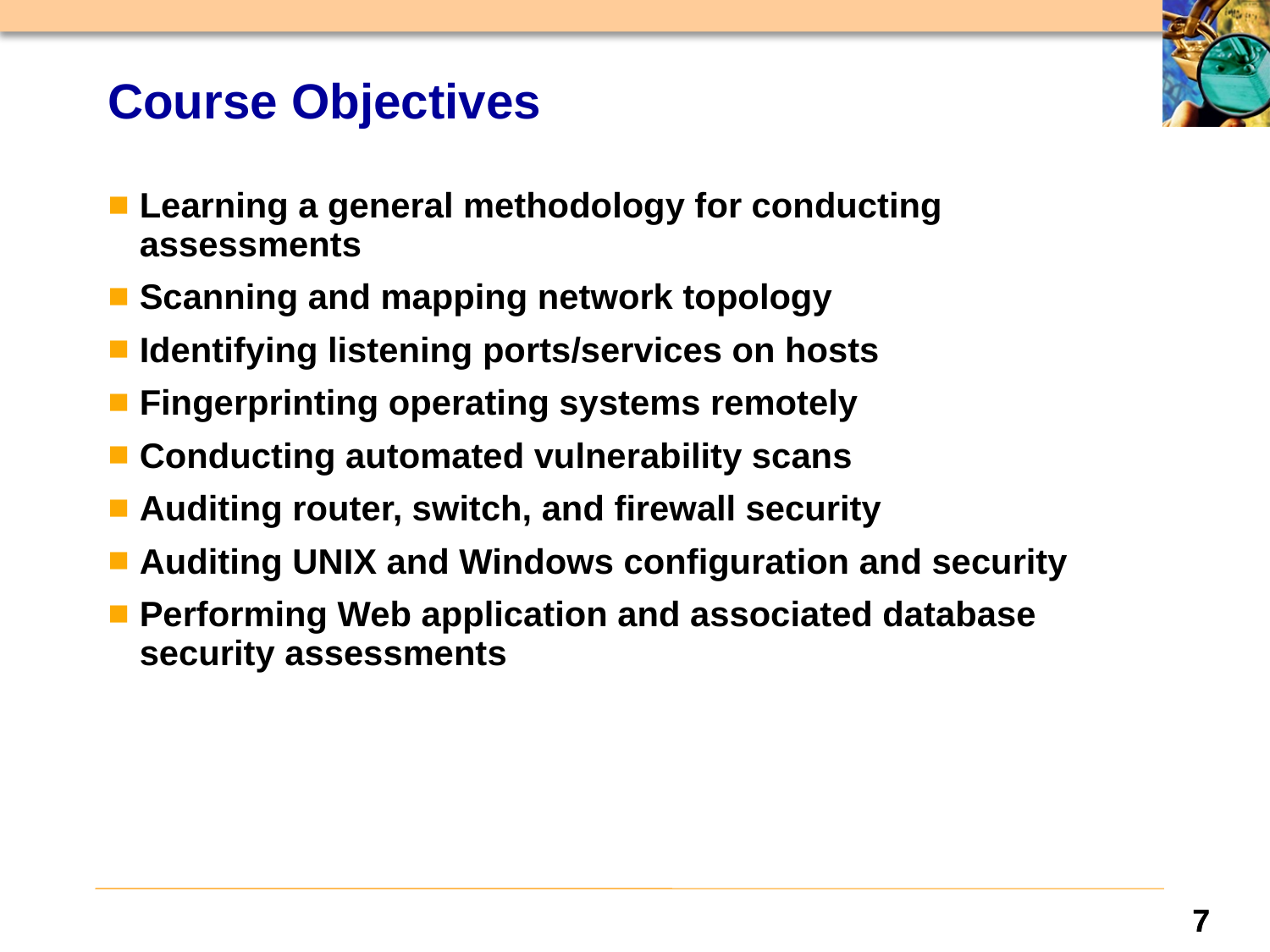

# Course Objectives
Learning a general methodology for conducting assessments
Scanning and mapping network topology
Identifying listening ports/services on hosts
Fingerprinting operating systems remotely
Conducting automated vulnerability scans
Auditing router, switch, and firewall security
Auditing UNIX and Windows configuration and security
Performing Web application and associated database security assessments

7